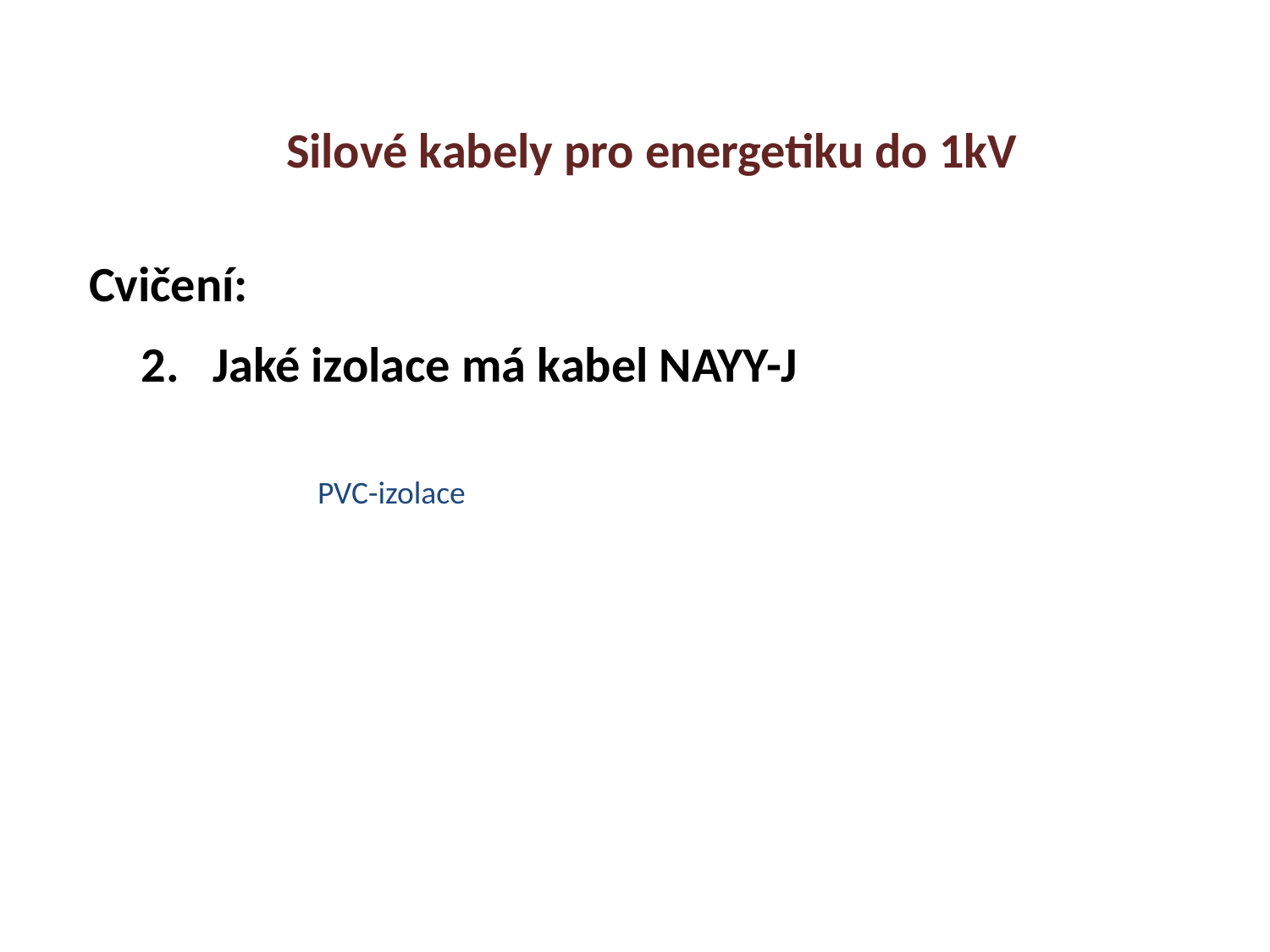

# Silové kabely pro energetiku do 1kV
 Cvičení:
Jaké izolace má kabel NAYY-J

PVC-izolace